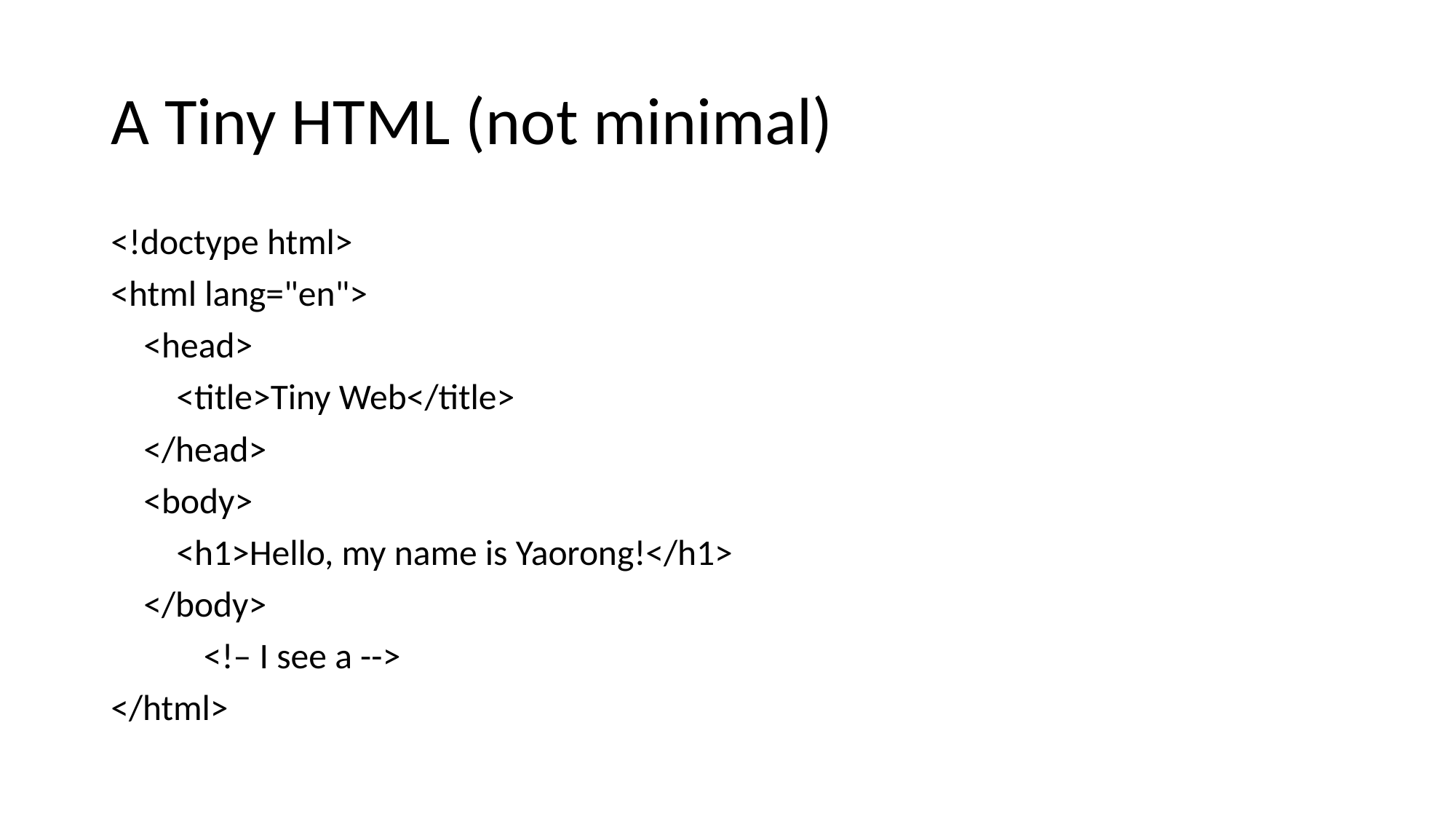

# A Tiny HTML (not minimal)
<!doctype html>
<html lang="en">
    <head>
        <title>Tiny Web</title>
    </head>
    <body>
        <h1>Hello, my name is Yaorong!</h1>
    </body>
	<!– I see a -->
</html>